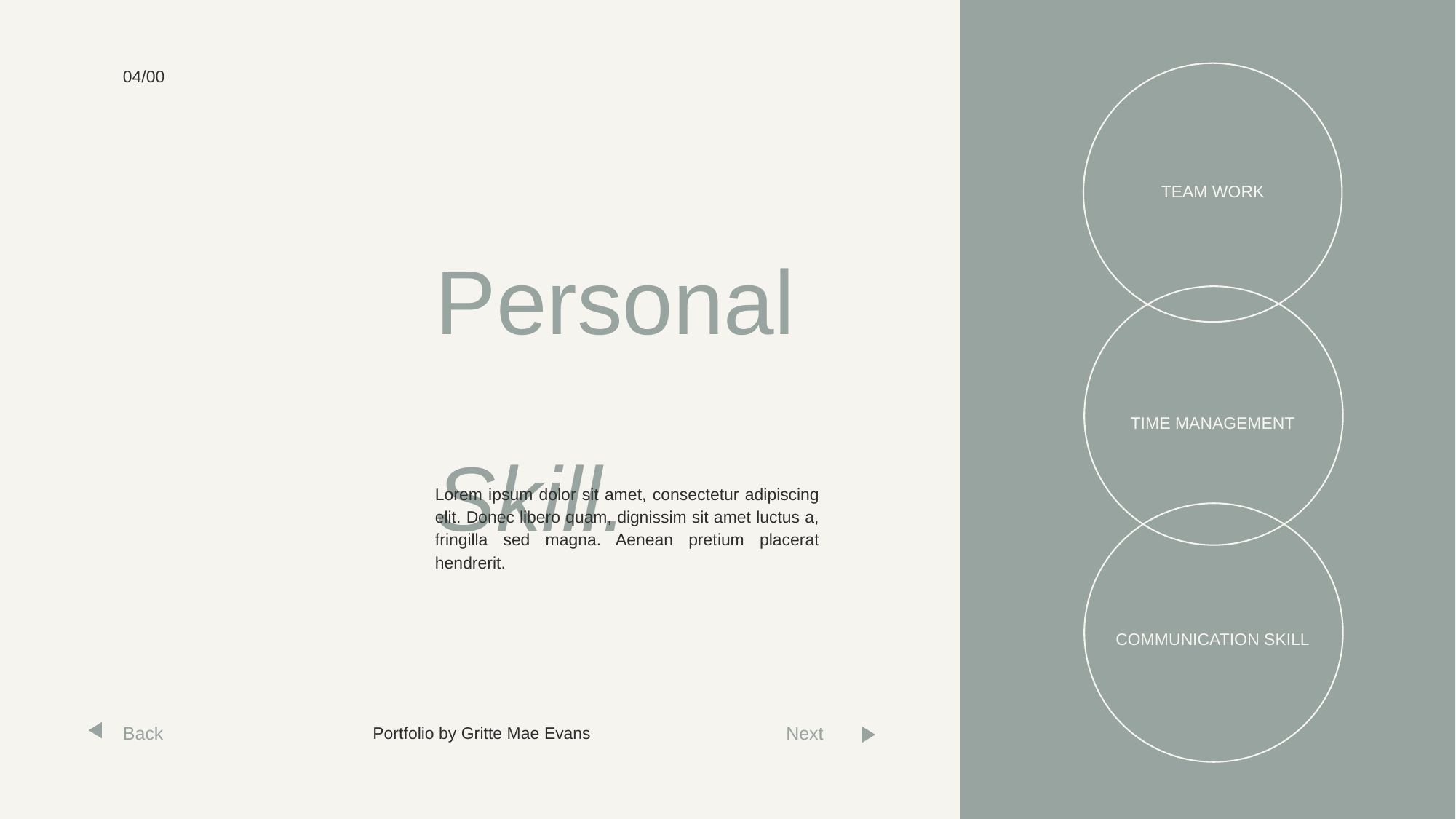

04/00

TEAM WORK
# Personal Skill.

TIME MANAGEMENT
Lorem ipsum dolor sit amet, consectetur adipiscing elit. Donec libero quam, dignissim sit amet luctus a, fringilla sed magna. Aenean pretium placerat hendrerit.

COMMUNICATION SKILL
Next
Back
Portfolio by Gritte Mae Evans